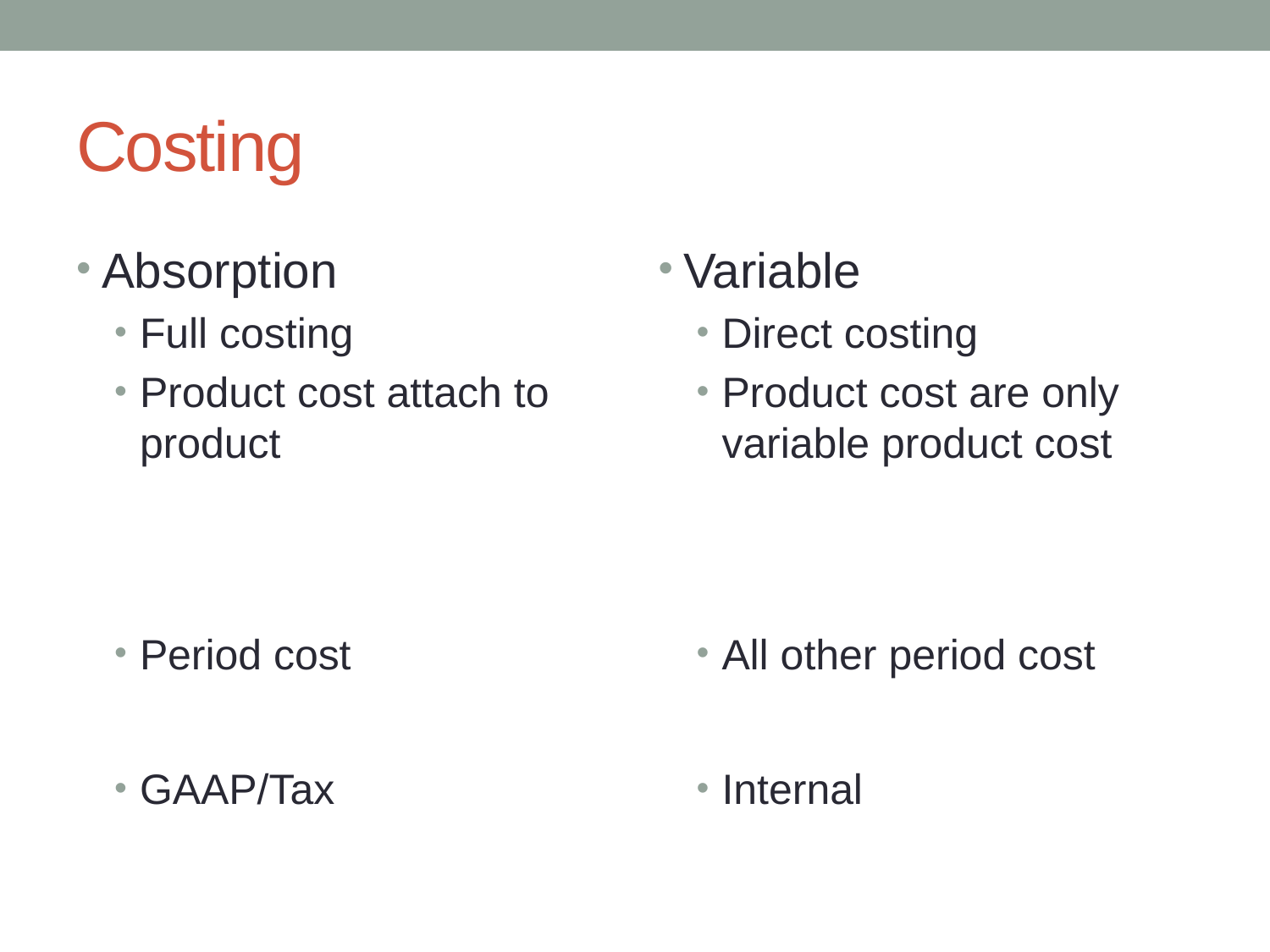

# Costing
Absorption
Full costing
Product cost attach to product

Period cost

GAAP/Tax
Variable
Direct costing
Product cost are only variable product cost

All other period cost

Internal